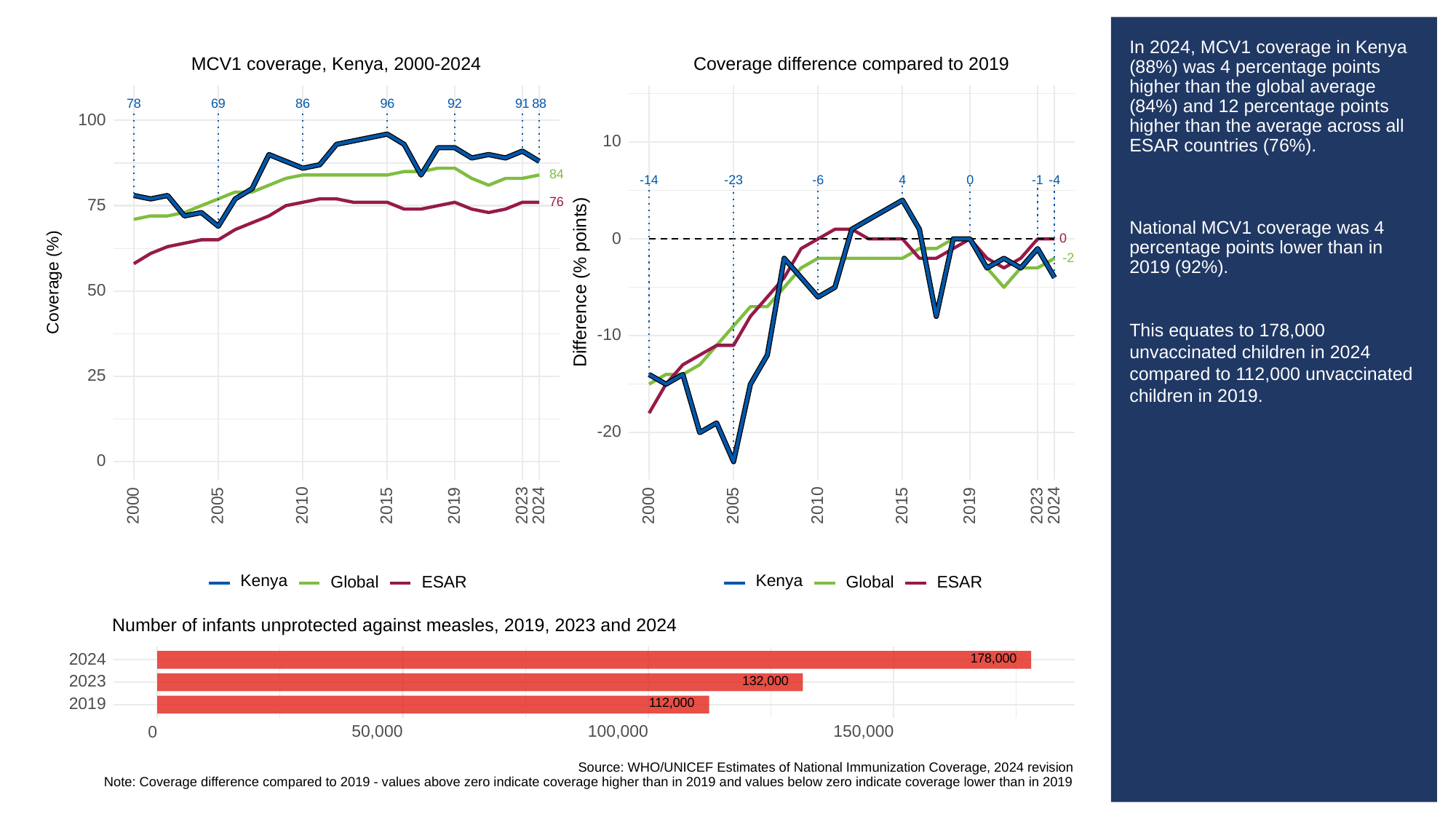

# In 2024, MCV1 coverage in Kenya (88%) was 4 percentage points higher than the global average (84%) and 12 percentage points higher than the average across all ESAR countries (76%).

National MCV1 coverage was 4 percentage points lower than in 2019 (92%).

This equates to 178,000 unvaccinated children in 2024 compared to 112,000 unvaccinated children in 2019.

MCV1 coverage, Kenya, 2000-2024
Coverage difference compared to 2019

78
69
86
96
92
91
88

100

10

84
-23
-6
0
-14
-1
4
-4

76

75

0
0

-2
Difference (% points)
Coverage (%)
50

-10

25

-20

0

2023
2023
2000
2005
2010
2015
2019
2024
2000
2005
2010
2015
2019
2024
Kenya
Kenya
Global
ESAR
Global
ESAR

Number of infants unprotected against measles, 2019, 2023 and 2024

178,000
2024

132,000
2023

112,000
2019

50,000
100,000
150,000
0
Source: WHO/UNICEF Estimates of National Immunization Coverage, 2024 revision
Note: Coverage difference compared to 2019 - values above zero indicate coverage higher than in 2019 and values below zero indicate coverage lower than in 2019